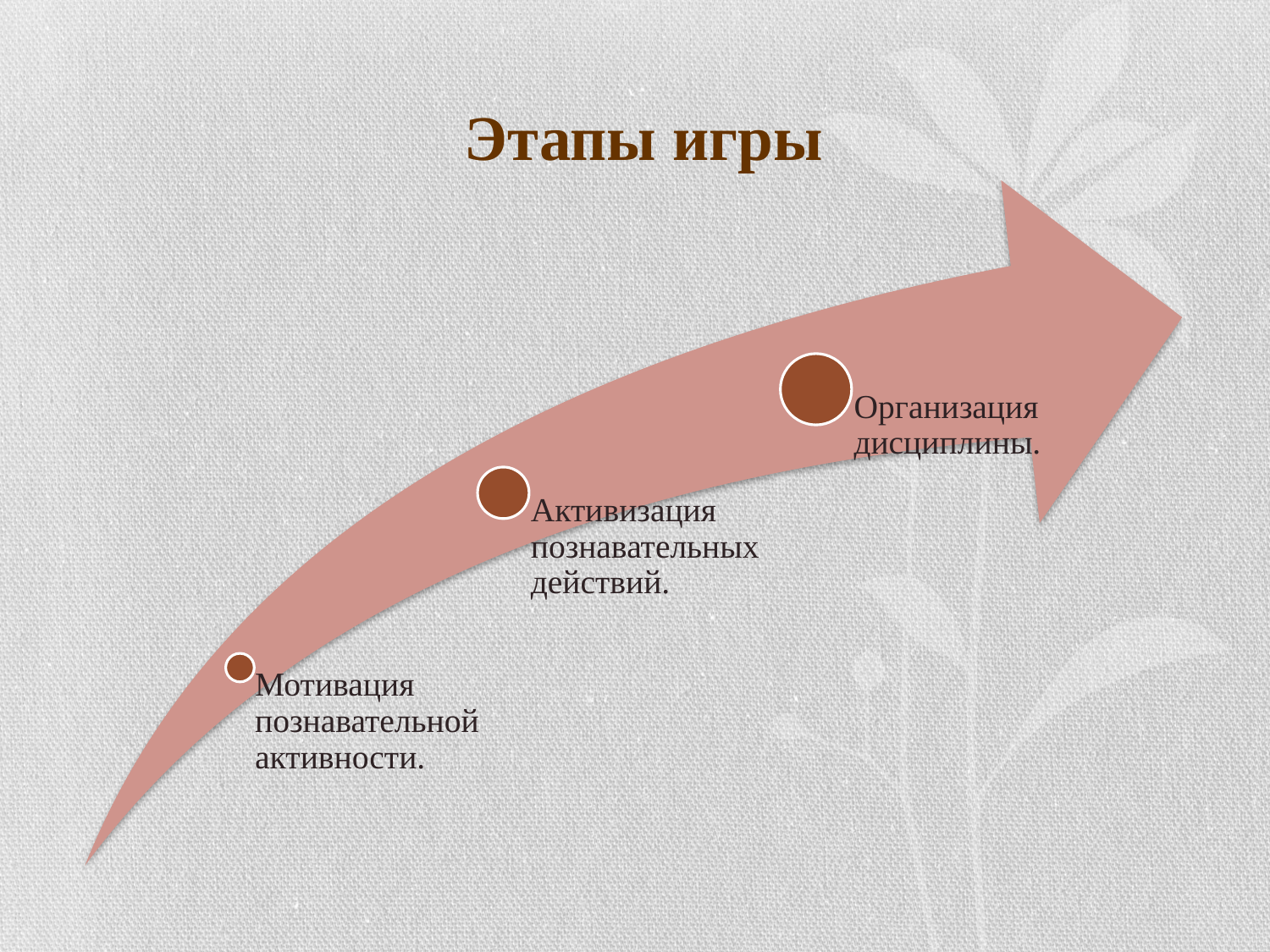

# Этапы игры
Мотивация познавательной активности.
Активизация познавательных действий.
Организация дисциплины.